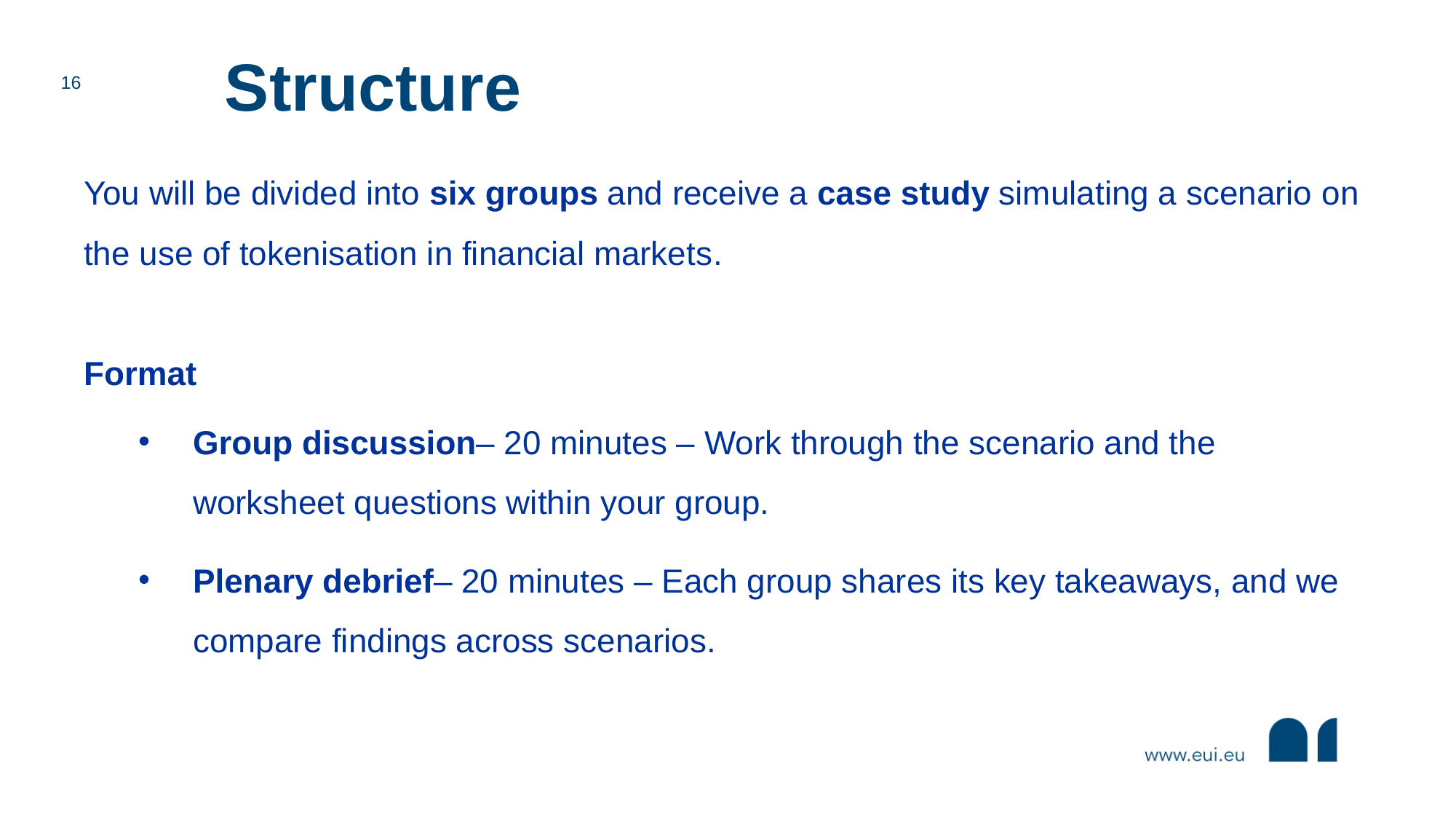

# Structure
16
You will be divided into six groups and receive a case study simulating a scenario on the use of tokenisation in financial markets.

Format
Group discussion– 20 minutes – Work through the scenario and the worksheet questions within your group.
Plenary debrief– 20 minutes – Each group shares its key takeaways, and we compare findings across scenarios.